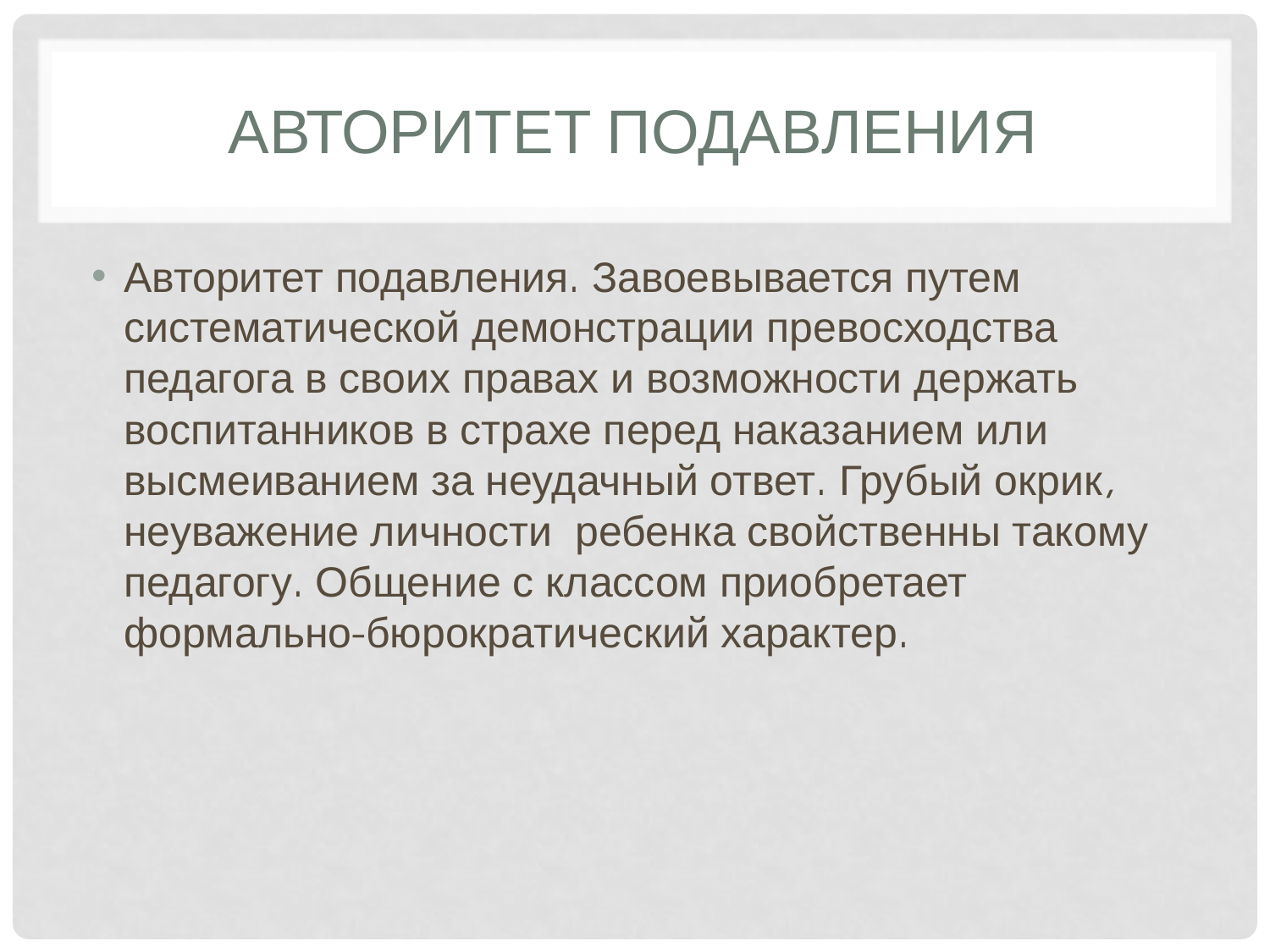

# Авторитет подавления
Авторитет подавления. Завоевывается путем систематической демонстрации превосходства педагога в своих правах и возможности держать воспитанников в страхе перед наказанием или высмеиванием за неудачный ответ. Грубый окрик, неуважение личности  ребенка свойственны такому педагогу. Общение с классом приобретает формально-бюрократический характер.